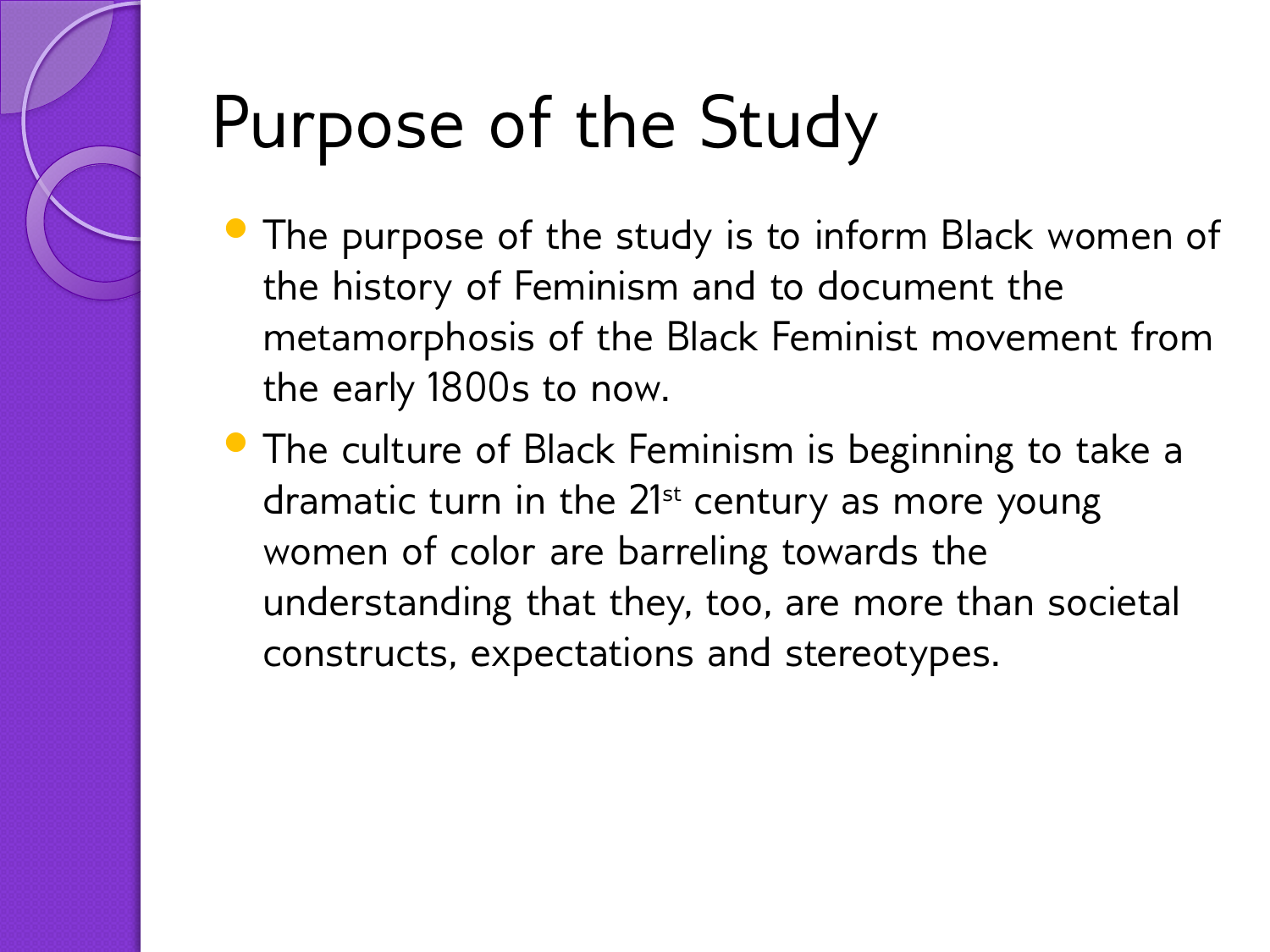

# Purpose of the Study
The purpose of the study is to inform Black women of the history of Feminism and to document the metamorphosis of the Black Feminist movement from the early 1800s to now.
The culture of Black Feminism is beginning to take a dramatic turn in the 21st century as more young women of color are barreling towards the understanding that they, too, are more than societal constructs, expectations and stereotypes.